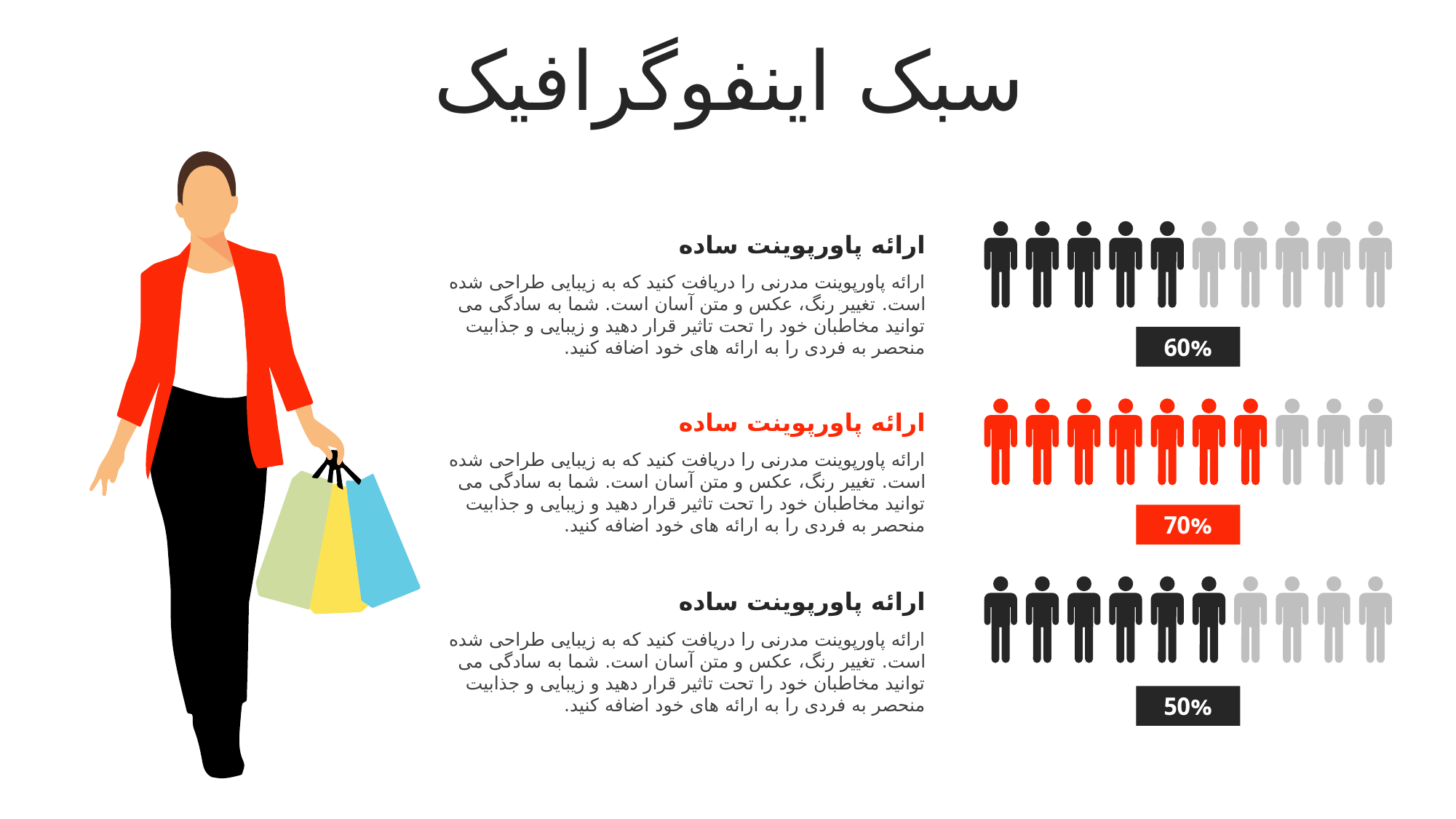

سبک اینفوگرافیک

ارائه پاورپوینت ساده
ارائه پاورپوینت مدرنی را دریافت کنید که به زیبایی طراحی شده است. تغییر رنگ، عکس و متن آسان است. شما به سادگی می توانید مخاطبان خود را تحت تاثیر قرار دهید و زیبایی و جذابیت منحصر به فردی را به ارائه های خود اضافه کنید.
60%

ارائه پاورپوینت ساده
ارائه پاورپوینت مدرنی را دریافت کنید که به زیبایی طراحی شده است. تغییر رنگ، عکس و متن آسان است. شما به سادگی می توانید مخاطبان خود را تحت تاثیر قرار دهید و زیبایی و جذابیت منحصر به فردی را به ارائه های خود اضافه کنید.
70%

ارائه پاورپوینت ساده
ارائه پاورپوینت مدرنی را دریافت کنید که به زیبایی طراحی شده است. تغییر رنگ، عکس و متن آسان است. شما به سادگی می توانید مخاطبان خود را تحت تاثیر قرار دهید و زیبایی و جذابیت منحصر به فردی را به ارائه های خود اضافه کنید.
50%